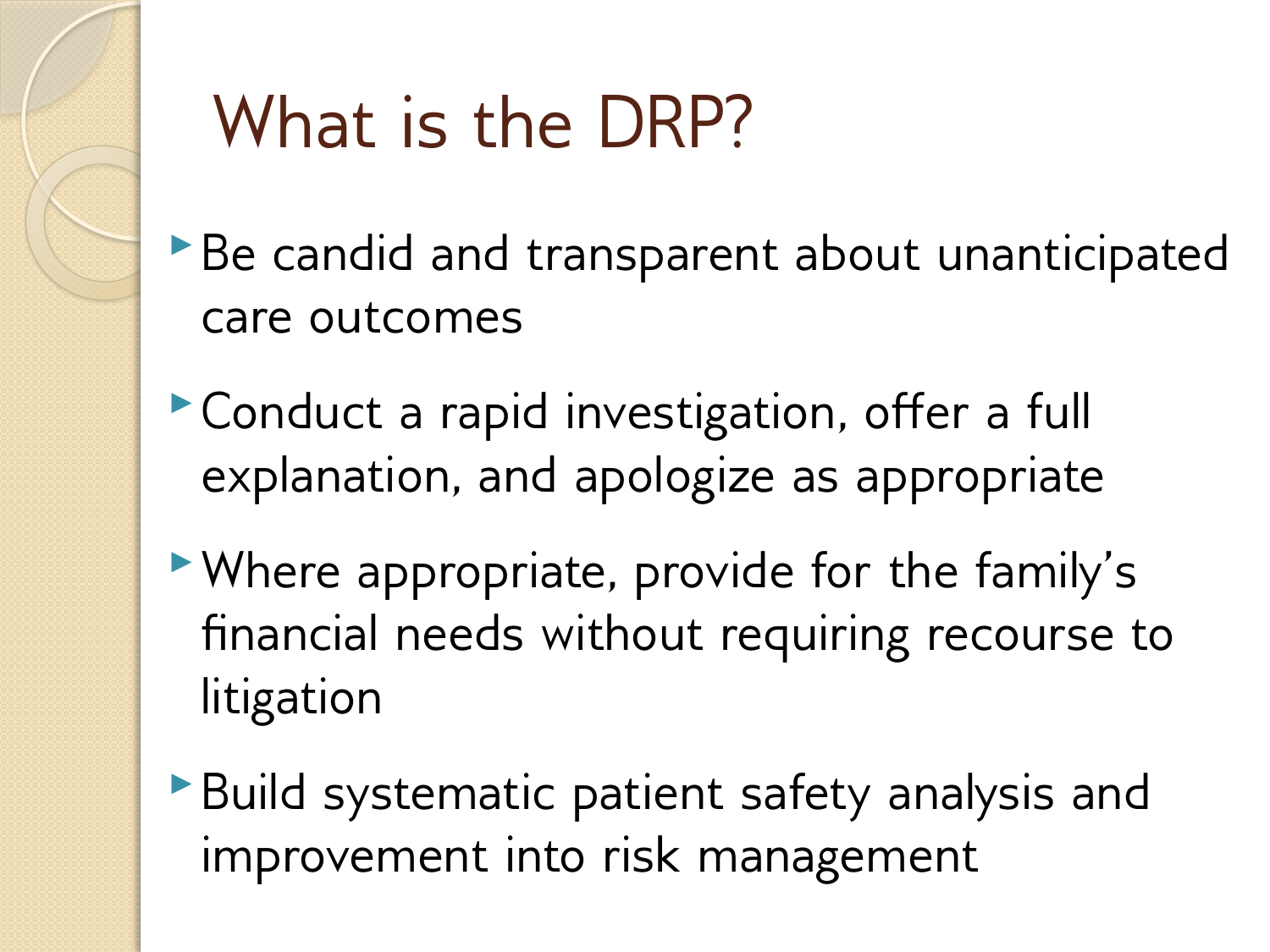

# What is the DRP?
Be candid and transparent about unanticipated care outcomes
Conduct a rapid investigation, offer a full explanation, and apologize as appropriate
Where appropriate, provide for the family’s financial needs without requiring recourse to litigation
Build systematic patient safety analysis and improvement into risk management